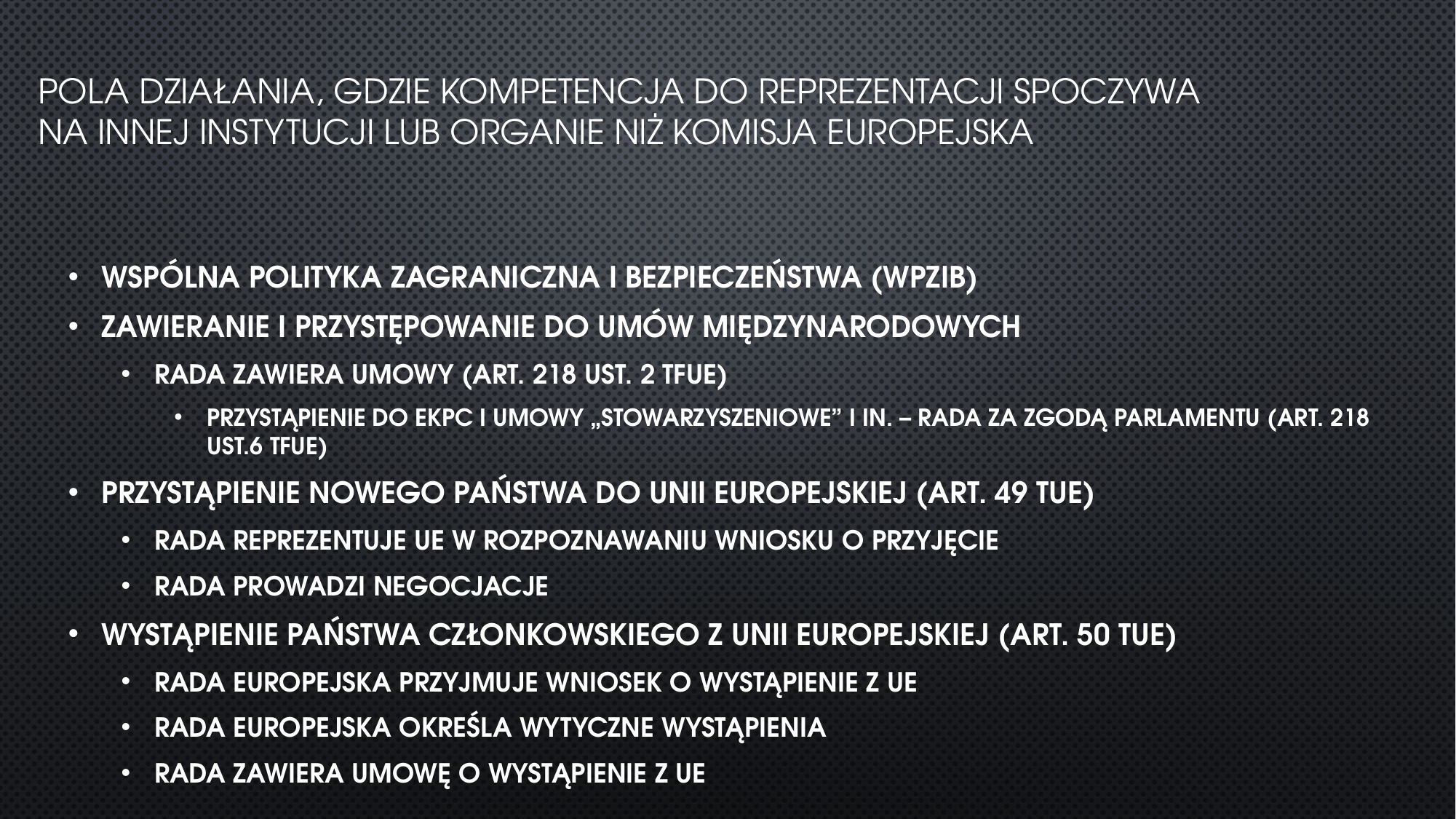

# Pola działania, gdzie kompetencja do reprezentacji spoczywa na innej instytucji lub organie niż Komisja Europejska
Wspólna Polityka Zagraniczna i Bezpieczeństwa (WPZiB)
Zawieranie i przystępowanie do Umów Międzynarodowych
Rada zawiera Umowy (art. 218 ust. 2 TFUE)
Przystąpienie do EKPC i Umowy „Stowarzyszeniowe” i in. – Rada za Zgodą Parlamentu (Art. 218 ust.6 TFUE)
Przystąpienie nowego Państwa do Unii Europejskiej (art. 49 TUE)
Rada reprezentuje UE w rozpoznawaniu wniosku o przyjęcie
Rada prowadzi negocjacje
Wystąpienie Państwa Członkowskiego z Unii Europejskiej (art. 50 TUE)
Rada europejska przyjmuje wniosek o wystąpienie z UE
Rada Europejska określa wytyczne wystąpienia
Rada zawiera umowę o wystąpienie z UE